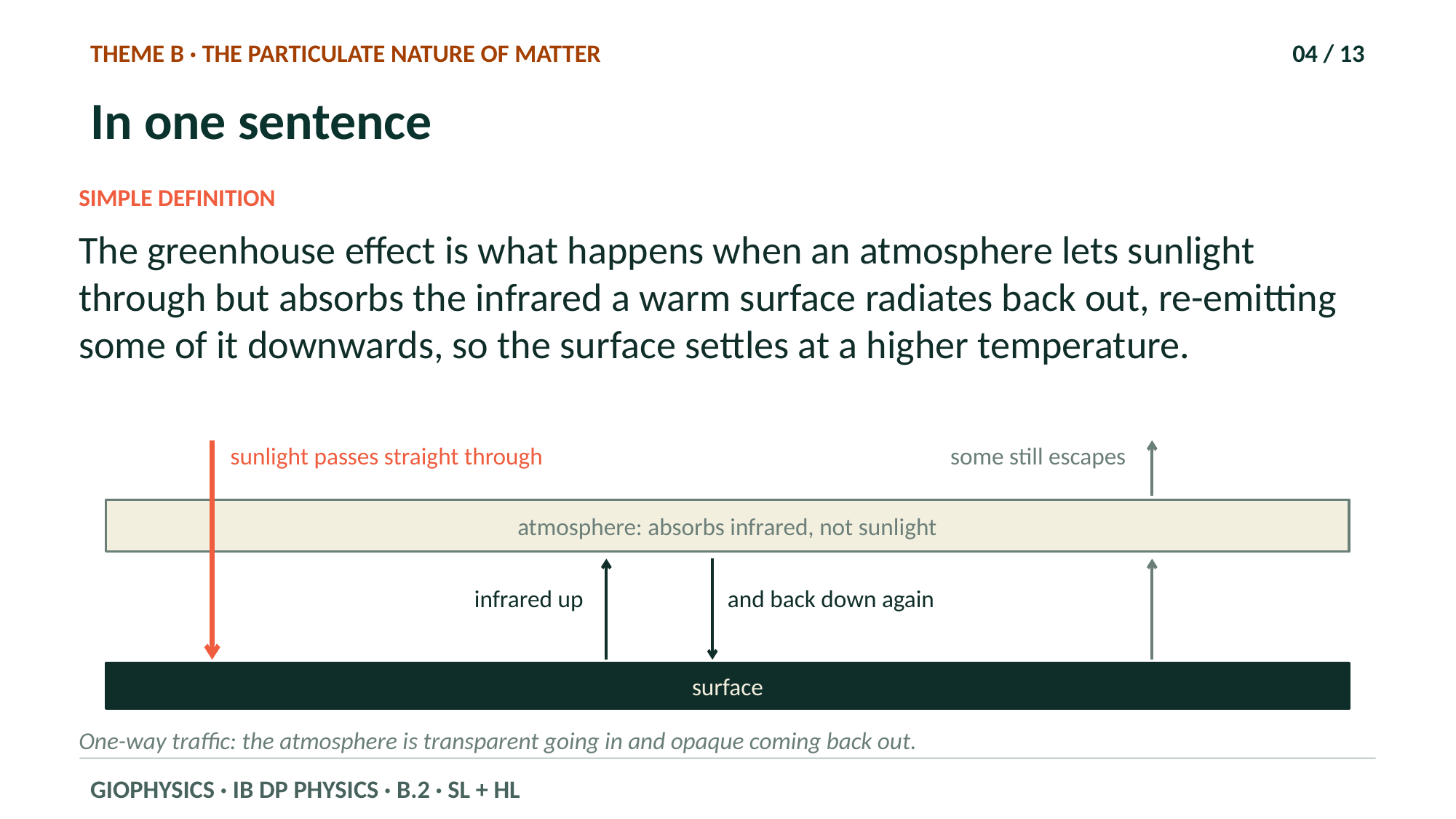

THEME B · THE PARTICULATE NATURE OF MATTER
04 / 13
In one sentence
SIMPLE DEFINITION
The greenhouse effect is what happens when an atmosphere lets sunlight through but absorbs the infrared a warm surface radiates back out, re-emitting some of it downwards, so the surface settles at a higher temperature.
sunlight passes straight through
some still escapes
atmosphere: absorbs infrared, not sunlight
infrared up
and back down again
surface
One-way traffic: the atmosphere is transparent going in and opaque coming back out.

GIOPHYSICS · IB DP PHYSICS · B.2 · SL + HL